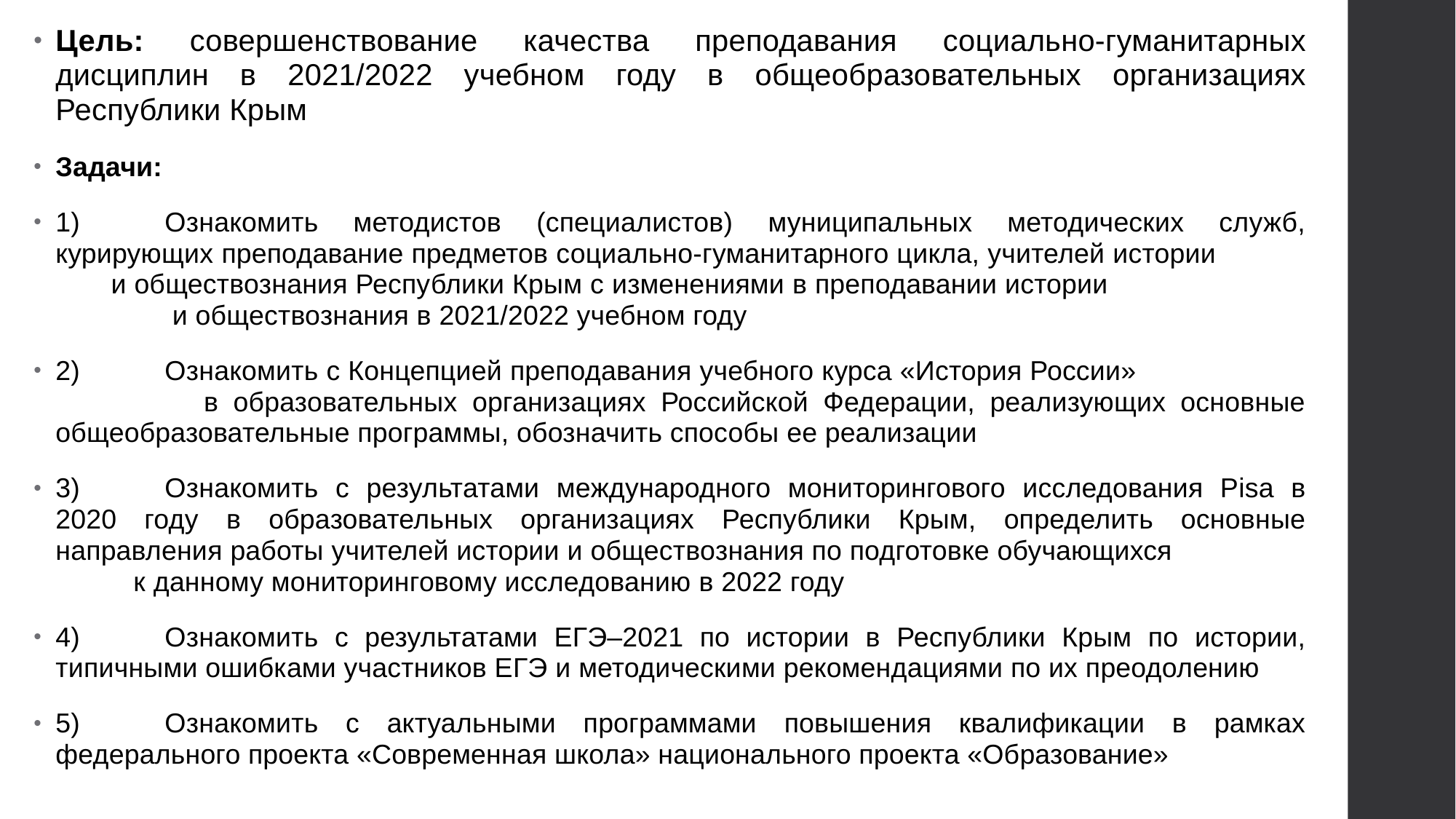

Цель: совершенствование качества преподавания социально-гуманитарных дисциплин в 2021/2022 учебном году в общеобразовательных организациях Республики Крым
Задачи:
1)	Ознакомить методистов (специалистов) муниципальных методических служб, курирующих преподавание предметов социально-гуманитарного цикла, учителей истории                   и обществознания Республики Крым с изменениями в преподавании истории                                         и обществознания в 2021/2022 учебном году
2)	Ознакомить с Концепцией преподавания учебного курса «История России»                                в образовательных организациях Российской Федерации, реализующих основные общеобразовательные программы, обозначить способы ее реализации
3)	Ознакомить с результатами международного мониторингового исследования Pisa в 2020 году в образовательных организациях Республики Крым, определить основные направления работы учителей истории и обществознания по подготовке обучающихся                            к данному мониторинговому исследованию в 2022 году
4)	Ознакомить с результатами ЕГЭ–2021 по истории в Республики Крым по истории, типичными ошибками участников ЕГЭ и методическими рекомендациями по их преодолению
5)	Ознакомить с актуальными программами повышения квалификации в рамках федерального проекта «Современная школа» национального проекта «Образование»